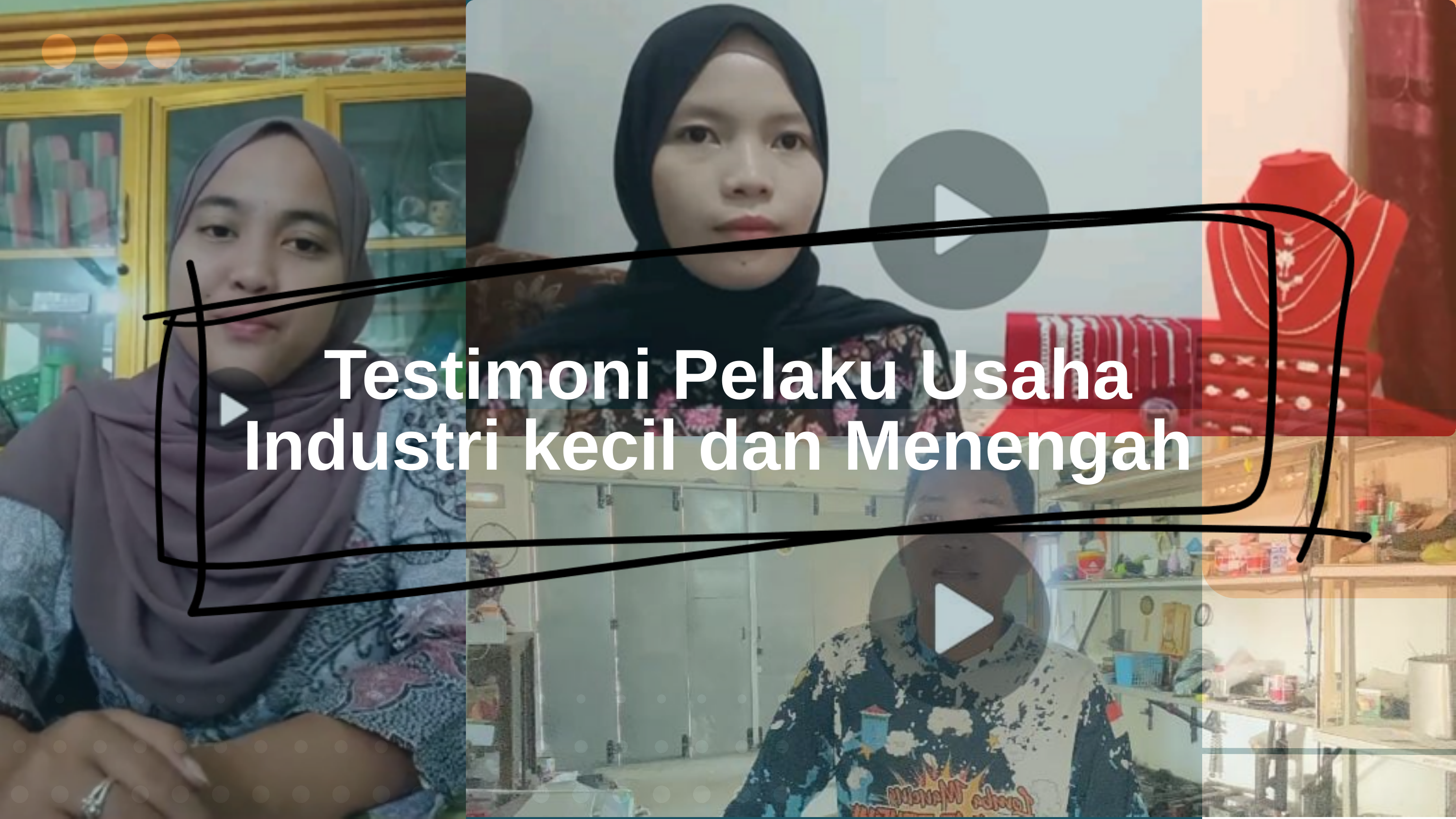

Testimoni Pelaku Usaha Industri kecil dan Menengah